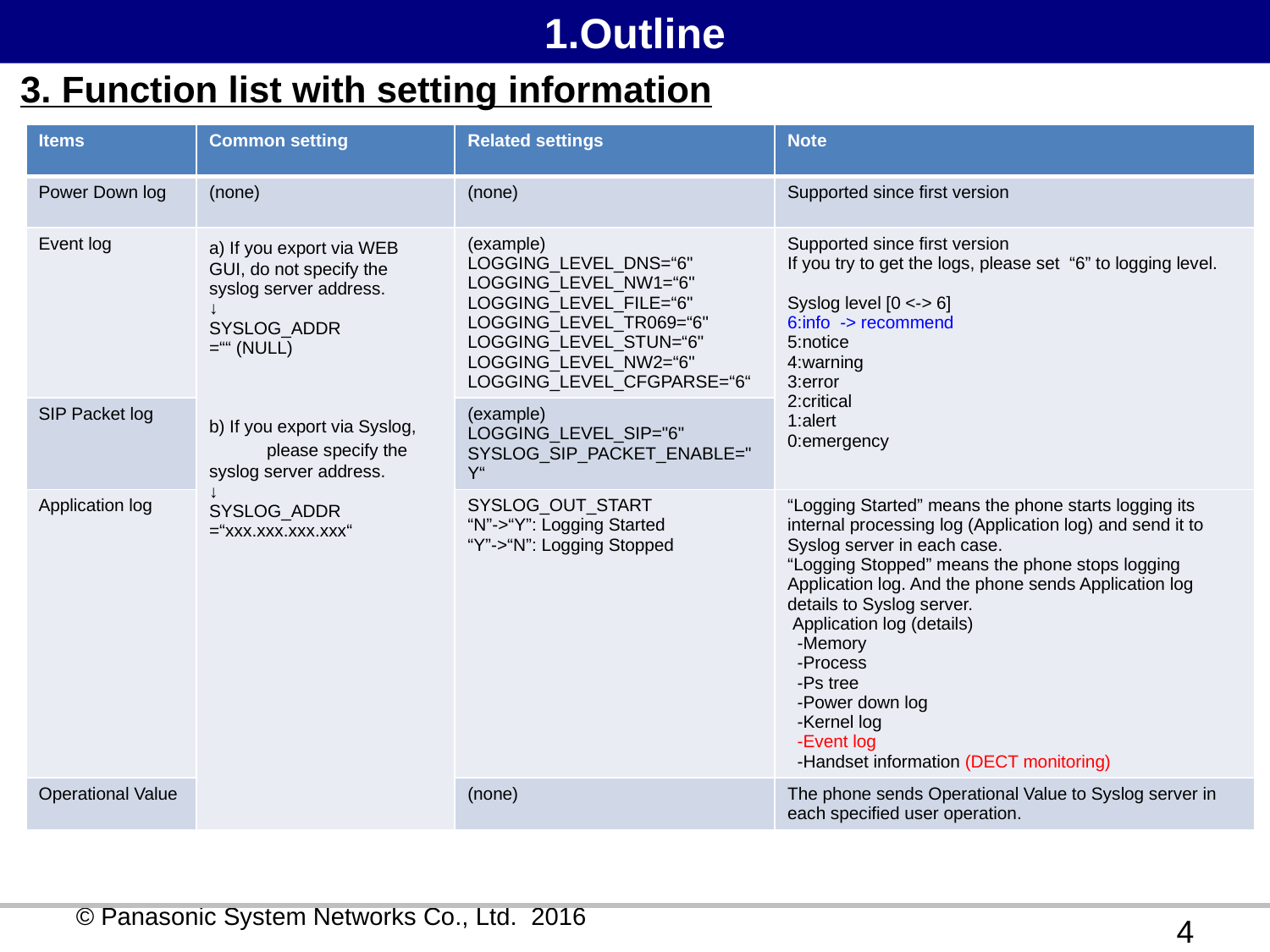

1. Outline
1.Outline
3. Function list with setting information
| Items | Common setting | Related settings | Note |
| --- | --- | --- | --- |
| Power Down log | (none) | (none) | Supported since first version |
| Event log | a) If you export via WEB　GUI, do not specify the syslog server address. ↓ SYSLOG\_ADDR =““ (NULL) b) If you export via Syslog, 　　　please specify the syslog server address. ↓ SYSLOG\_ADDR =“xxx.xxx.xxx.xxx“ | (example) LOGGING\_LEVEL\_DNS=“6" LOGGING\_LEVEL\_NW1=“6" LOGGING\_LEVEL\_FILE=“6" LOGGING\_LEVEL\_TR069=“6" LOGGING\_LEVEL\_STUN=“6" LOGGING\_LEVEL\_NW2=“6" LOGGING\_LEVEL\_CFGPARSE=“6“ | Supported since first version If you try to get the logs, please set “6” to logging level. Syslog level [0 <-> 6] 6:info -> recommend 5:notice 4:warning 3:error 2:critical 1:alert 0:emergency |
| SIP Packet log |  | (example) LOGGING\_LEVEL\_SIP="6" SYSLOG\_SIP\_PACKET\_ENABLE="Y“ |  |
| Application log |  | SYSLOG\_OUT\_START “N”->“Y”: Logging Started “Y”->“N”: Logging Stopped | “Logging Started” means the phone starts logging its internal processing log (Application log) and send it to Syslog server in each case. “Logging Stopped” means the phone stops logging Application log. And the phone sends Application log details to Syslog server. Application log (details) -Memory -Process -Ps tree -Power down log -Kernel log -Event log -Handset information (DECT monitoring) |
| Operational Value |  | (none) | The phone sends Operational Value to Syslog server in each specified user operation. |
4